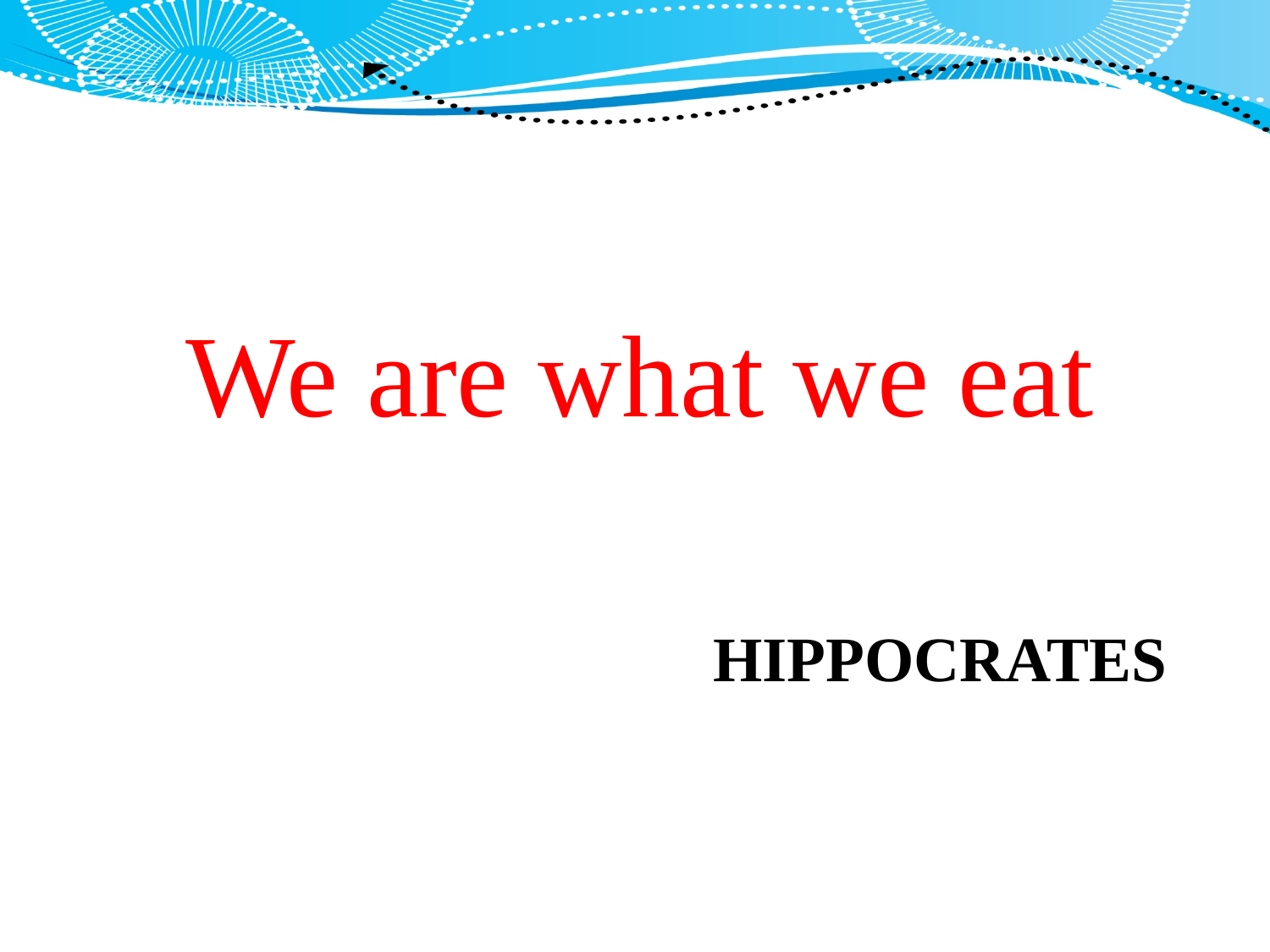

We are what we eat
# Hippocrates